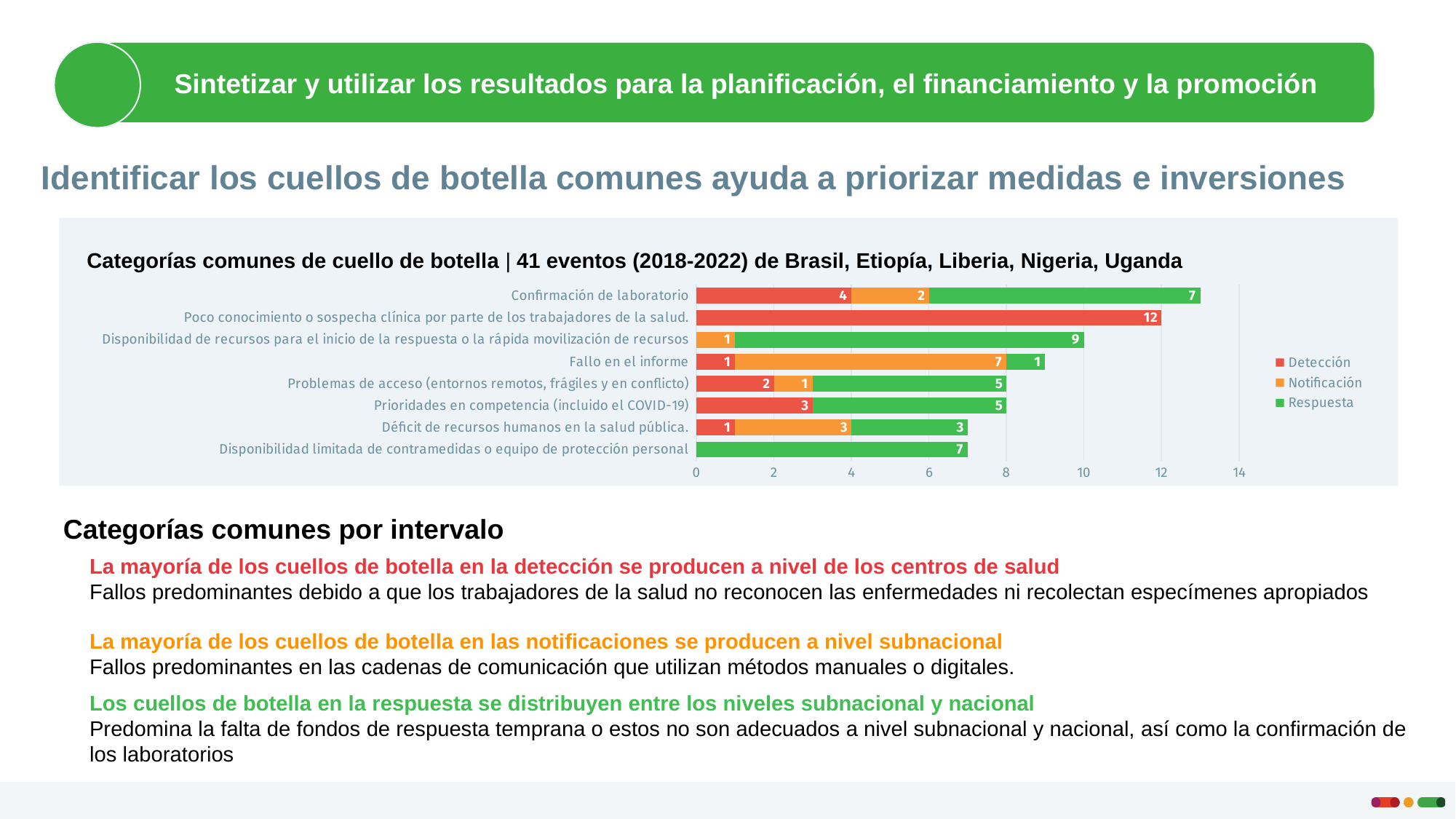

Sintetizar y utilizar los resultados para la planificación, el financiamiento y la promoción
Identificar los cuellos de botella comunes ayuda a priorizar medidas e inversiones

Categorías comunes de cuello de botella | 41 eventos (2018-2022) de Brasil, Etiopía, Liberia, Nigeria, Uganda

### Chart

| Category | Detección  | Notificación  | Respuesta  |
|---|---|---|---|
| Disponibilidad limitada de contramedidas o equipo de protección personal  | None | None | 7.0 |
| Déficit de recursos humanos en la salud pública.  | 1.0 | 3.0 | 3.0 |
| Prioridades en competencia (incluido el COVID-19)  | 3.0 | None | 5.0 |
| Problemas de acceso (entornos remotos, frágiles y en conflicto)  | 2.0 | 1.0 | 5.0 |
| Fallo en el informe  | 1.0 | 7.0 | 1.0 |
| Disponibilidad de recursos para el inicio de la respuesta o la rápida movilización de recursos  | None | 1.0 | 9.0 |
| Poco conocimiento o sospecha clínica por parte de los trabajadores de la salud.  | 12.0 | None | None |
| Confirmación de laboratorio  | 4.0 | 2.0 | 7.0 |
Categorías comunes por intervalo
La mayoría de los cuellos de botella en la detección se producen a nivel de los centros de salud
Fallos predominantes debido a que los trabajadores de la salud no reconocen las enfermedades ni recolectan especímenes apropiados
La mayoría de los cuellos de botella en las notificaciones se producen a nivel subnacional
Fallos predominantes en las cadenas de comunicación que utilizan métodos manuales o digitales.
Los cuellos de botella en la respuesta se distribuyen entre los niveles subnacional y nacional
Predomina la falta de fondos de respuesta temprana o estos no son adecuados a nivel subnacional y nacional, así como la confirmación de los laboratorios